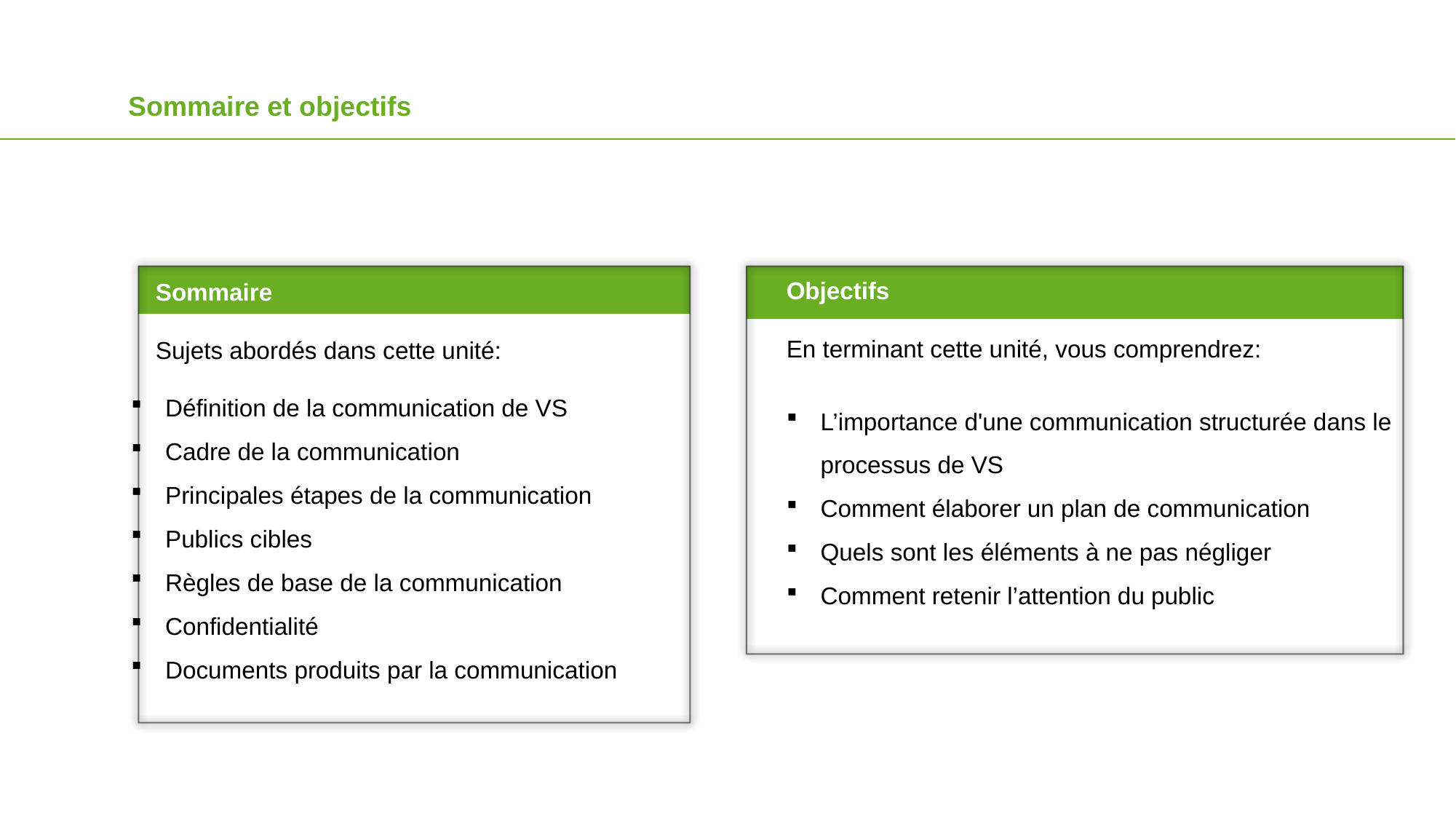

Sommaire et objectifs

Objectifs

En terminant cette unité, vous comprendrez:

L’importance d'une communication structurée dans le processus de VS
Comment élaborer un plan de communication
Quels sont les éléments à ne pas négliger
Comment retenir l’attention du public

Sommaire

Sujets abordés dans cette unité:

Définition de la communication de VS
Cadre de la communication
Principales étapes de la communication
Publics cibles
Règles de base de la communication
Confidentialité
Documents produits par la communication